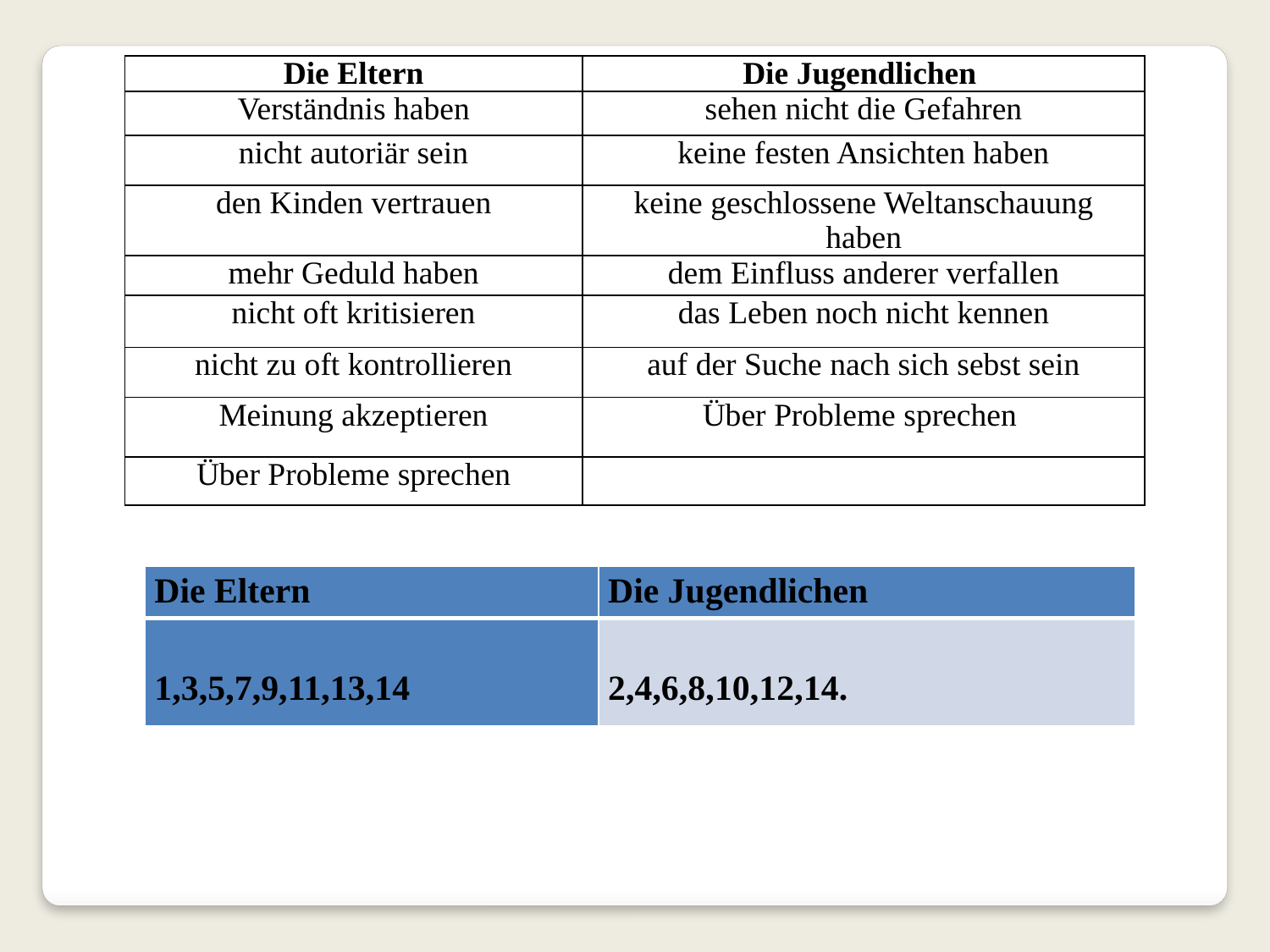

| Die Eltern | Die Jugendlichen |
| --- | --- |
| Verständnis haben | sehen nicht die Gefahren |
| nicht autoriär sein | keine festen Ansichten haben |
| den Kinden vertrauen | keine geschlossene Weltanschauung haben |
| mehr Geduld haben | dem Einfluss anderer verfallen |
| nicht oft kritisieren | das Leben noch nicht kennen |
| nicht zu oft kontrollieren | auf der Suche nach sich sebst sein |
| Meinung akzeptieren | Über Probleme sprechen |
| Über Probleme sprechen |  |
| Die Eltern | Die Jugendlichen |
| --- | --- |
| 1,3,5,7,9,11,13,14 | 2,4,6,8,10,12,14. |